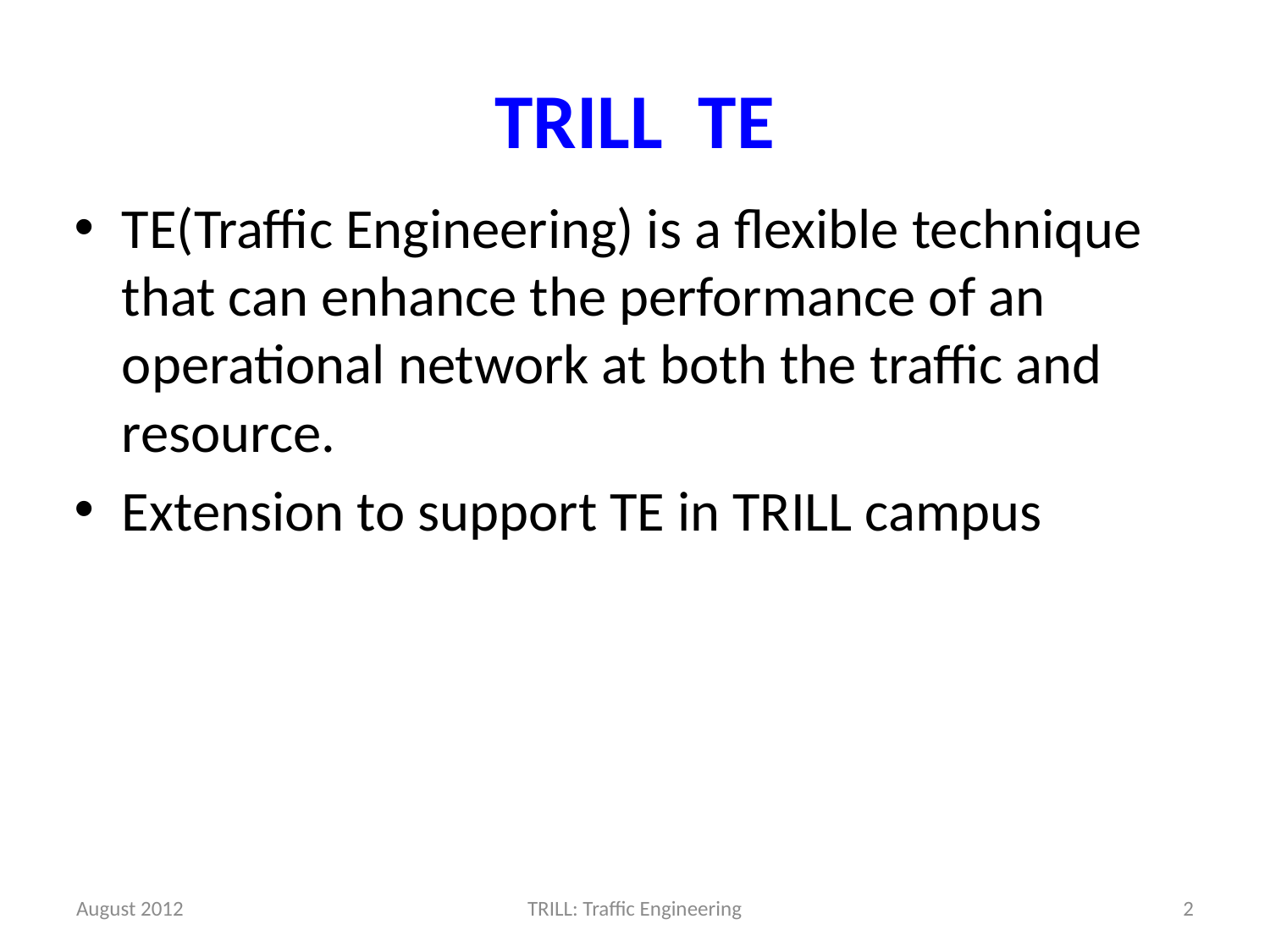

# TRILL  TE
TE(Traffic Engineering) is a flexible technique that can enhance the performance of an operational network at both the traffic and resource.
Extension to support TE in TRILL campus

August 2012
TRILL: Traffic Engineering
2